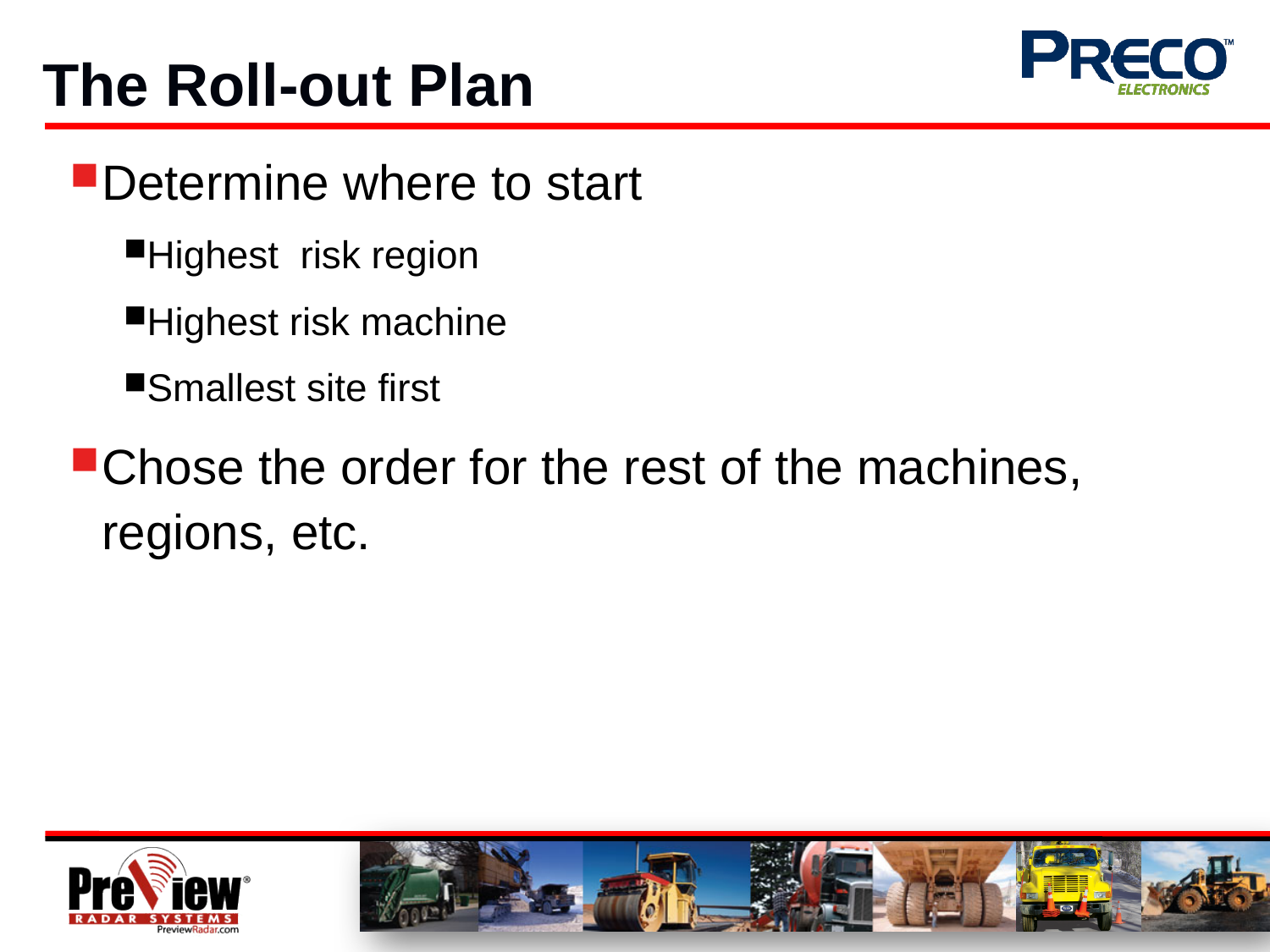

# The Roll-out Plan
Determine where to start
Highest  risk region
Highest risk machine
Smallest site first
Chose the order for the rest of the machines, regions, etc.